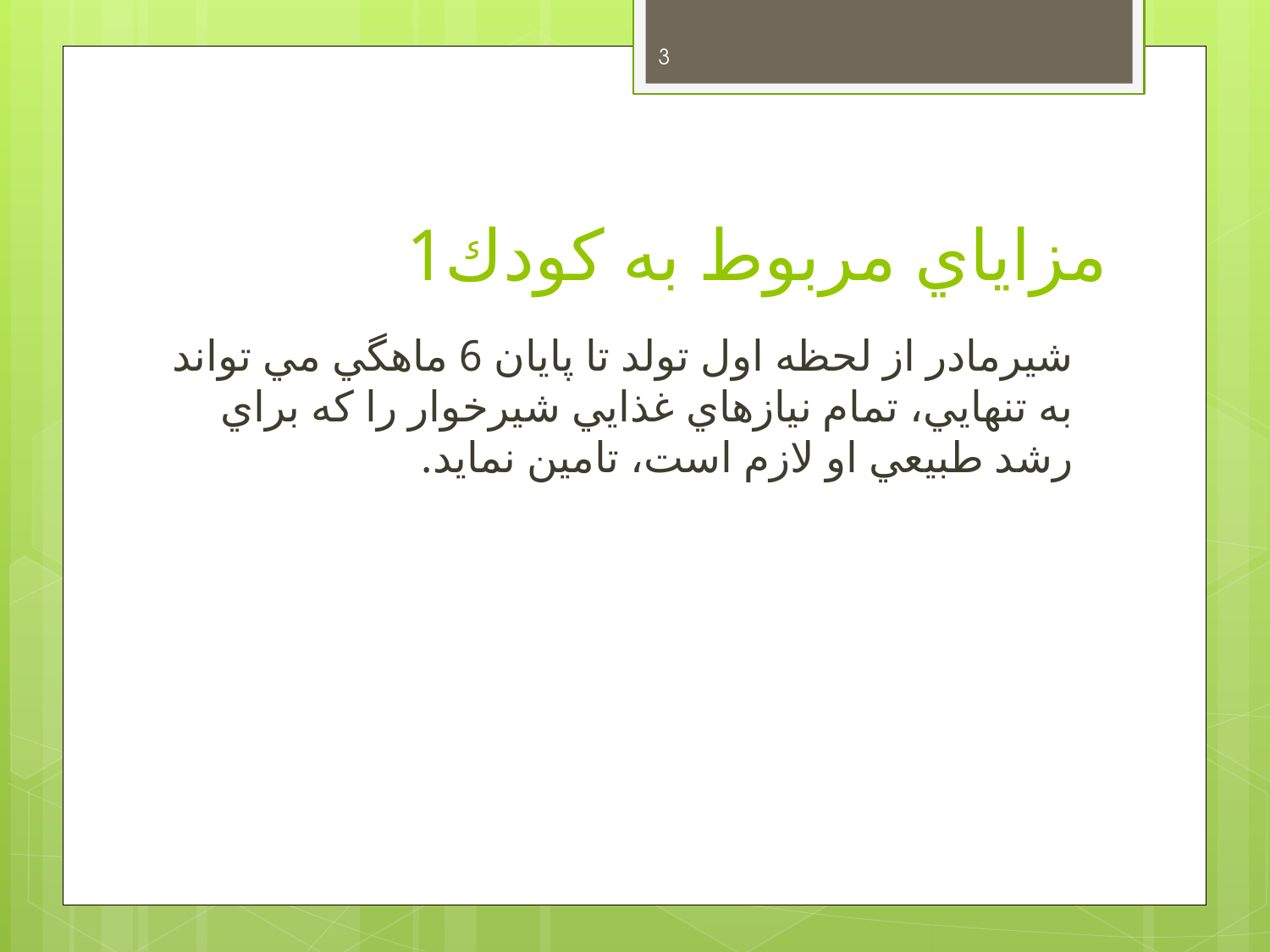

3
# مزاياي مربوط به كودك1
شيرمادر از لحظه اول تولد تا پايان 6 ماهگي مي تواند به تنهايي، تمام نيازهاي غذايي شيرخوار را كه براي رشد طبيعي او لازم است، تامين نمايد.